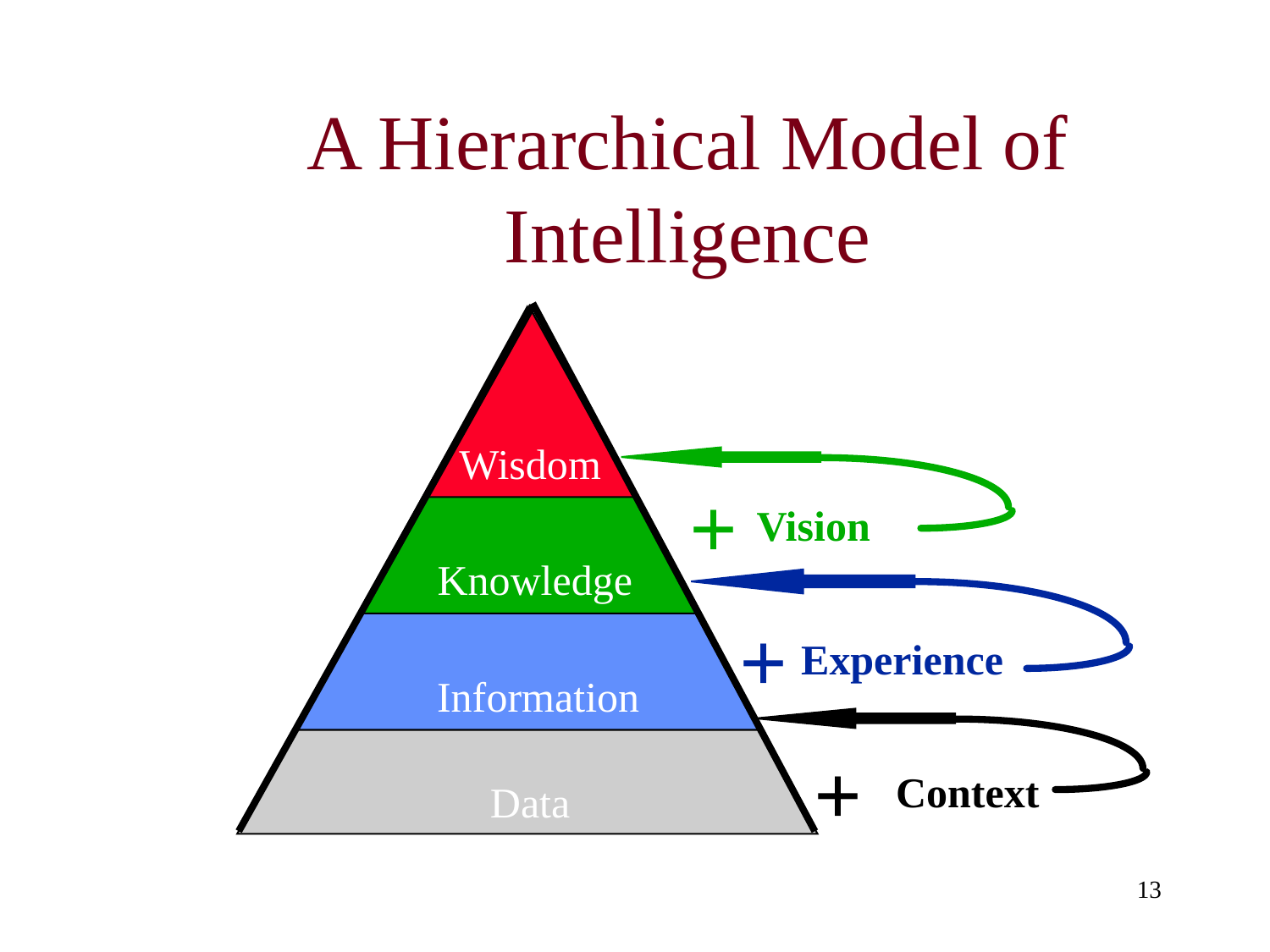

# A Hierarchical Model of Intelligence

Wisdom

+
Vision
Knowledge

+
Experience
Information

+
Context
Data
13